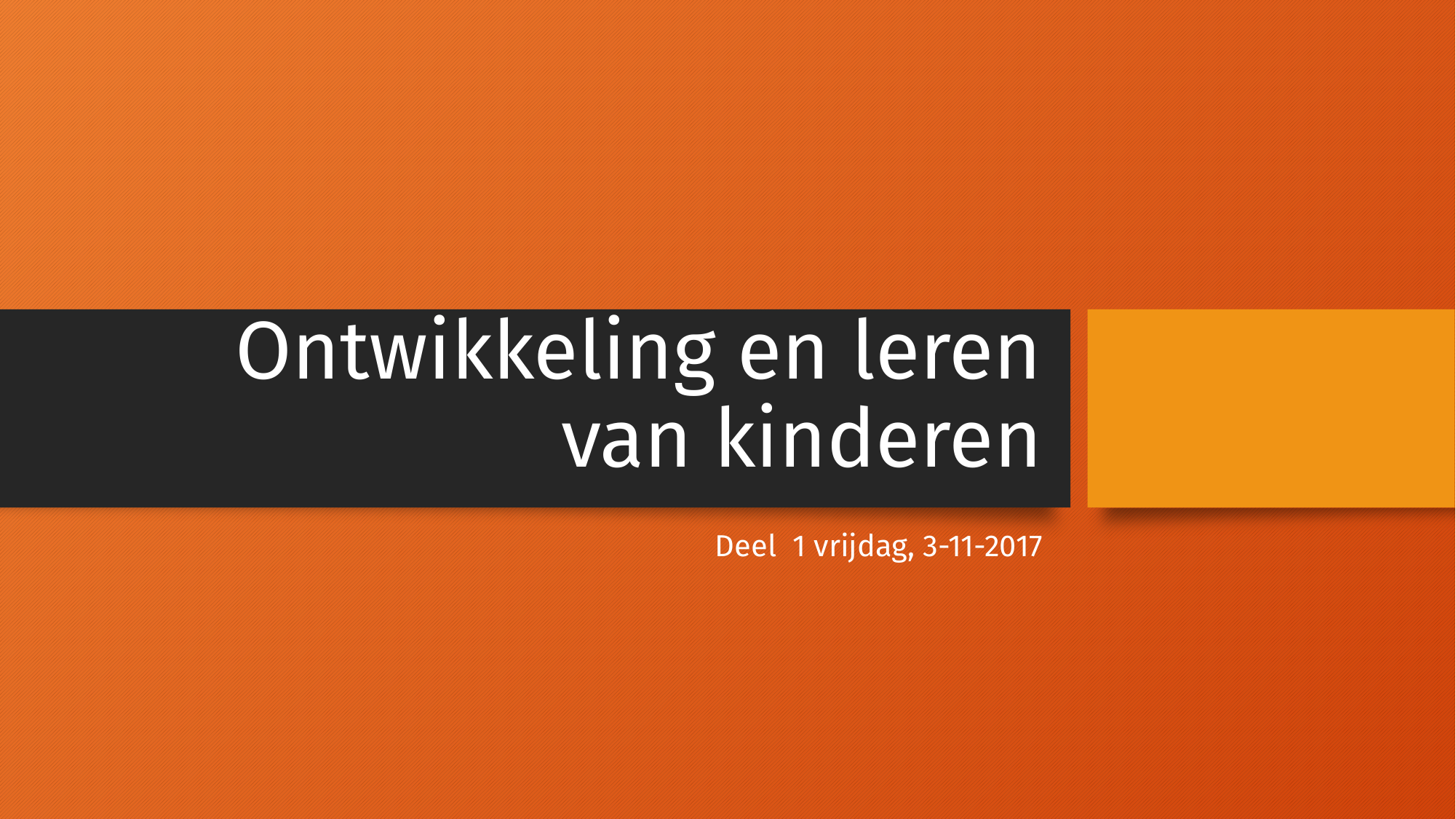

# Ontwikkeling en leren van kinderen
Deel  1 vrijdag, 3-11-2017